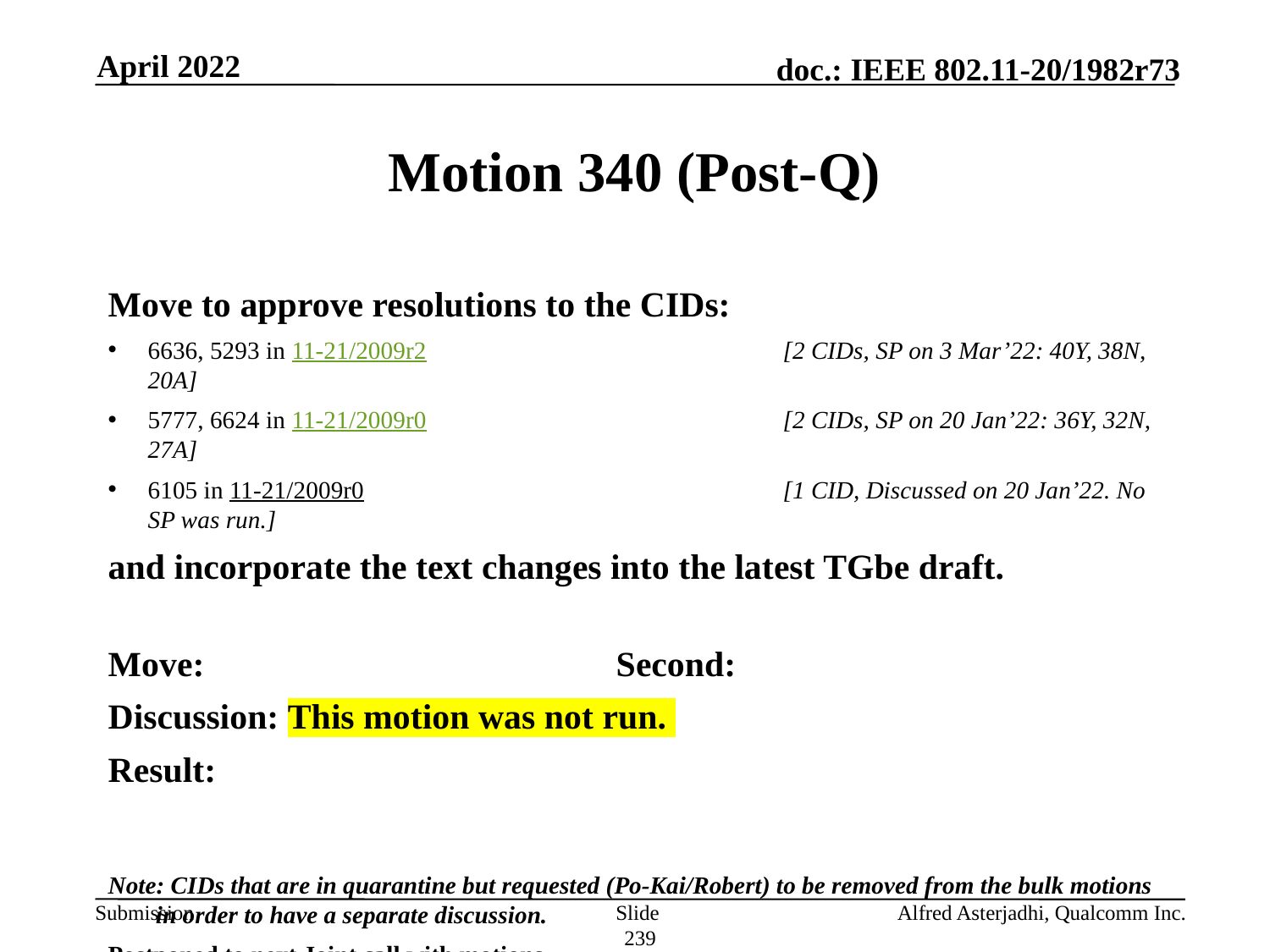

April 2022
# Motion 340 (Post-Q)
Move to approve resolutions to the CIDs:
6636, 5293 in 11-21/2009r2 			[2 CIDs, SP on 3 Mar’22: 40Y, 38N, 20A]
5777, 6624 in 11-21/2009r0 			[2 CIDs, SP on 20 Jan’22: 36Y, 32N, 27A]
6105 in 11-21/2009r0				[1 CID, Discussed on 20 Jan’22. No SP was run.]
and incorporate the text changes into the latest TGbe draft.

Move: 				Second:
Discussion: This motion was not run.
Result:

Note: CIDs that are in quarantine but requested (Po-Kai/Robert) to be removed from the bulk motions in order to have a separate discussion.
Postponed to next Joint call with motions.

Slide 239
Alfred Asterjadhi, Qualcomm Inc.